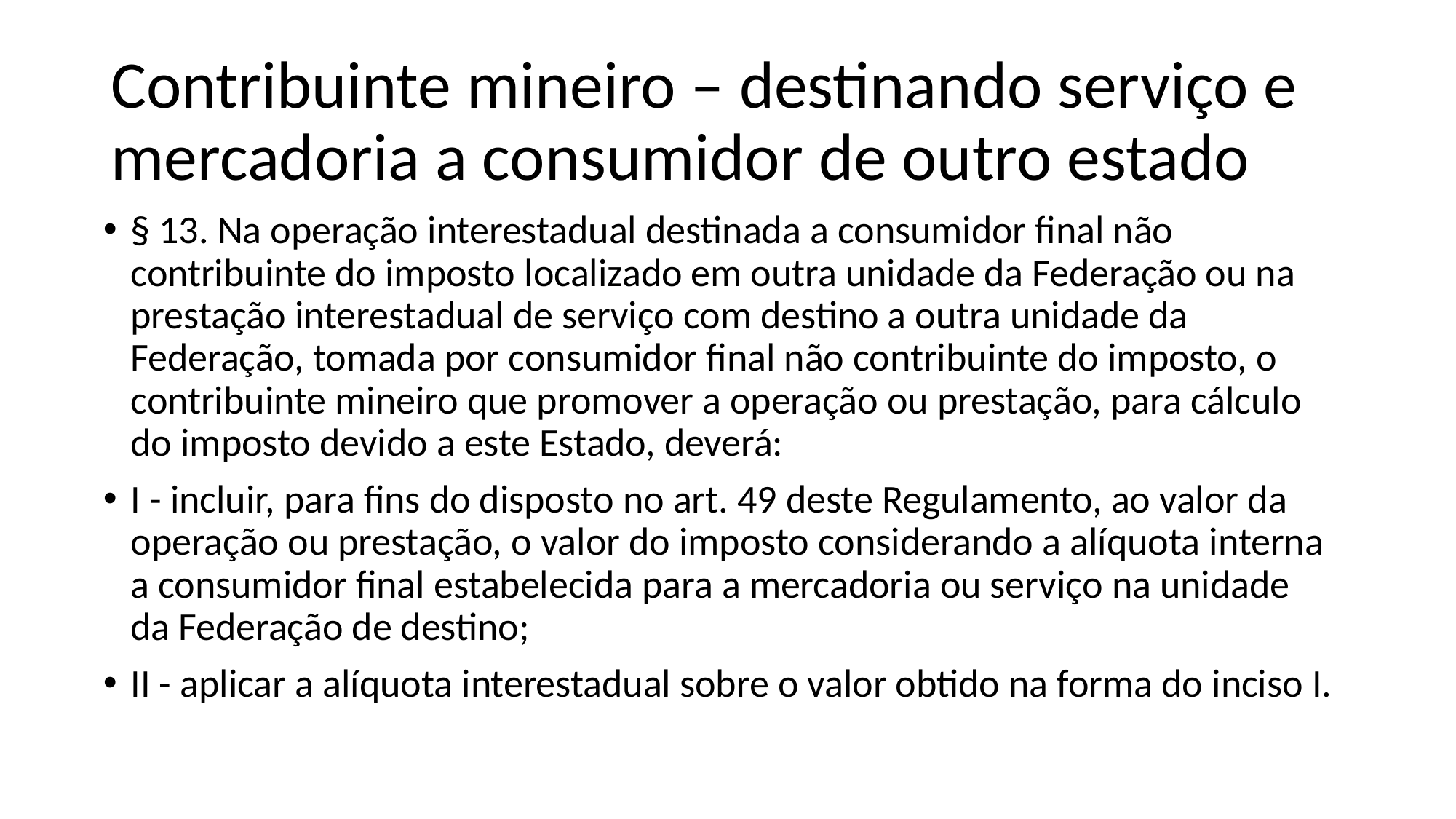

# Contribuinte mineiro – destinando serviço e mercadoria a consumidor de outro estado
§ 13. Na operação interestadual destinada a consumidor final não contribuinte do imposto localizado em outra unidade da Federação ou na prestação interestadual de serviço com destino a outra unidade da Federação, tomada por consumidor final não contribuinte do imposto, o contribuinte mineiro que promover a operação ou prestação, para cálculo do imposto devido a este Estado, deverá:
I - incluir, para fins do disposto no art. 49 deste Regulamento, ao valor da operação ou prestação, o valor do imposto considerando a alíquota interna a consumidor final estabelecida para a mercadoria ou serviço na unidade da Federação de destino;
II - aplicar a alíquota interestadual sobre o valor obtido na forma do inciso I.